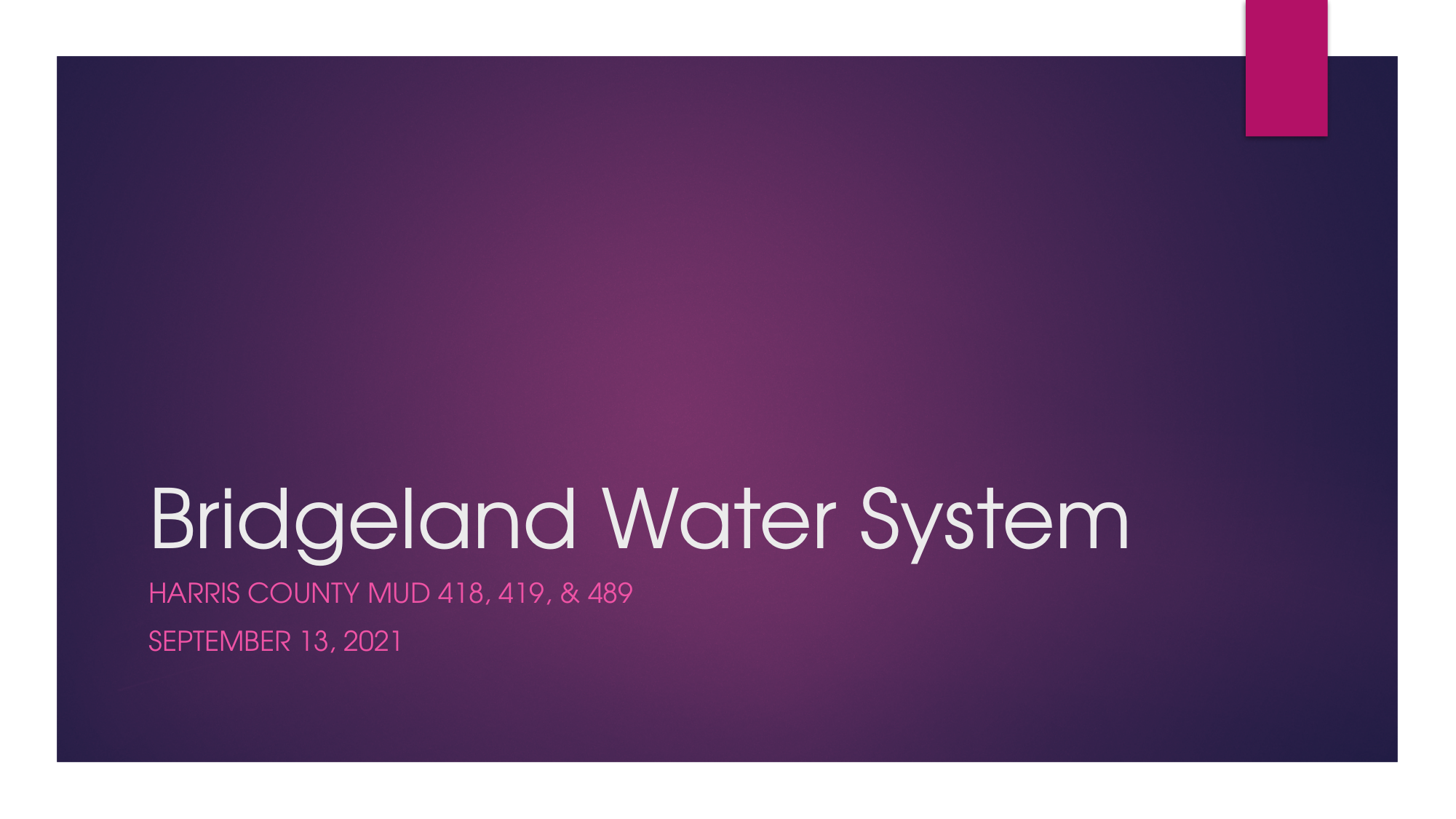

# Bridgeland Water System
Harris county mud 418, 419, & 489
September 13, 2021